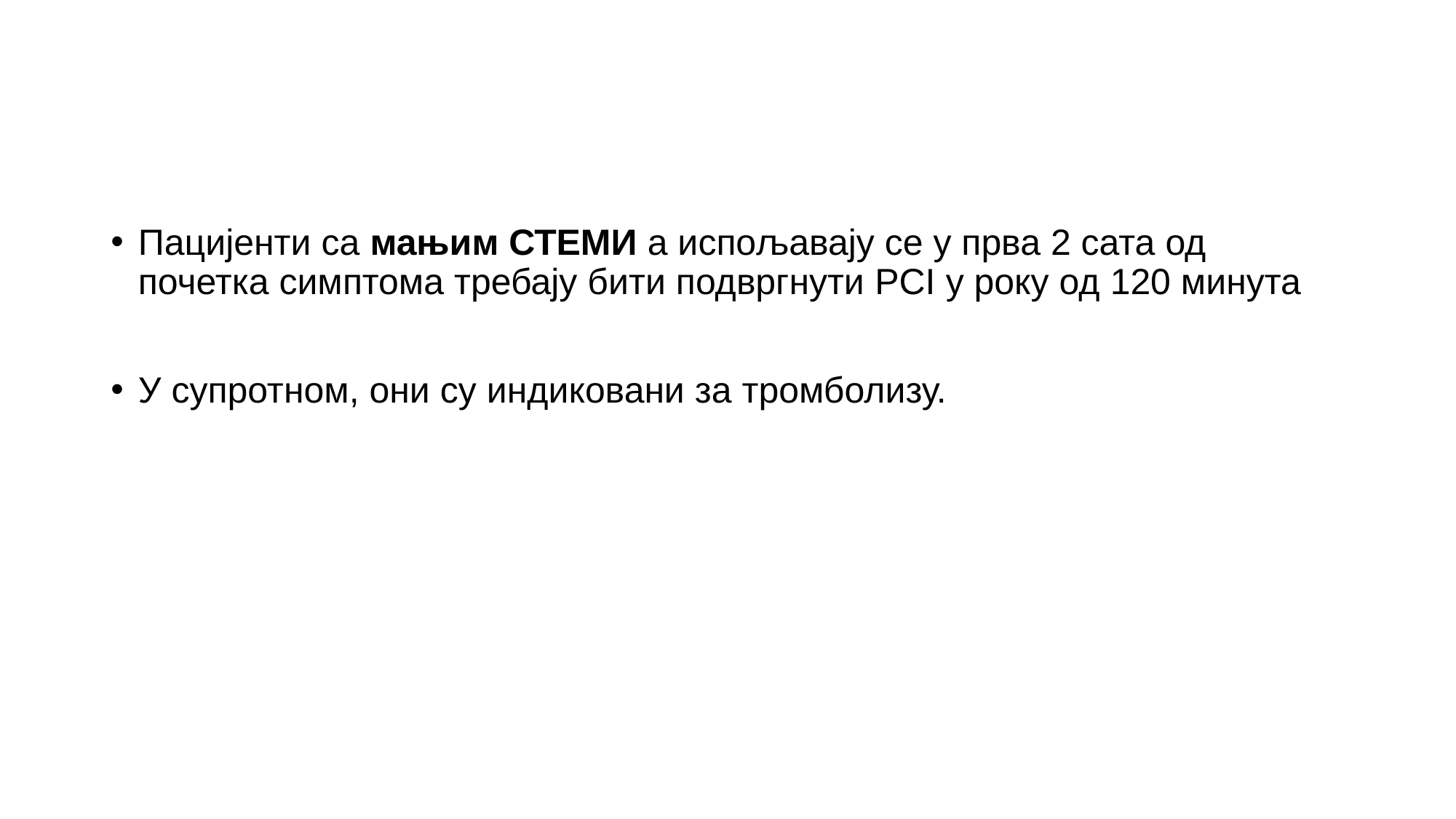

#
Пацијенти са мањим СТЕМИ а испољавају се у прва 2 сата од почетка симптома требају бити подвргнути PCI у року од 120 минута

У супротном, они су индиковани за тромболизу.